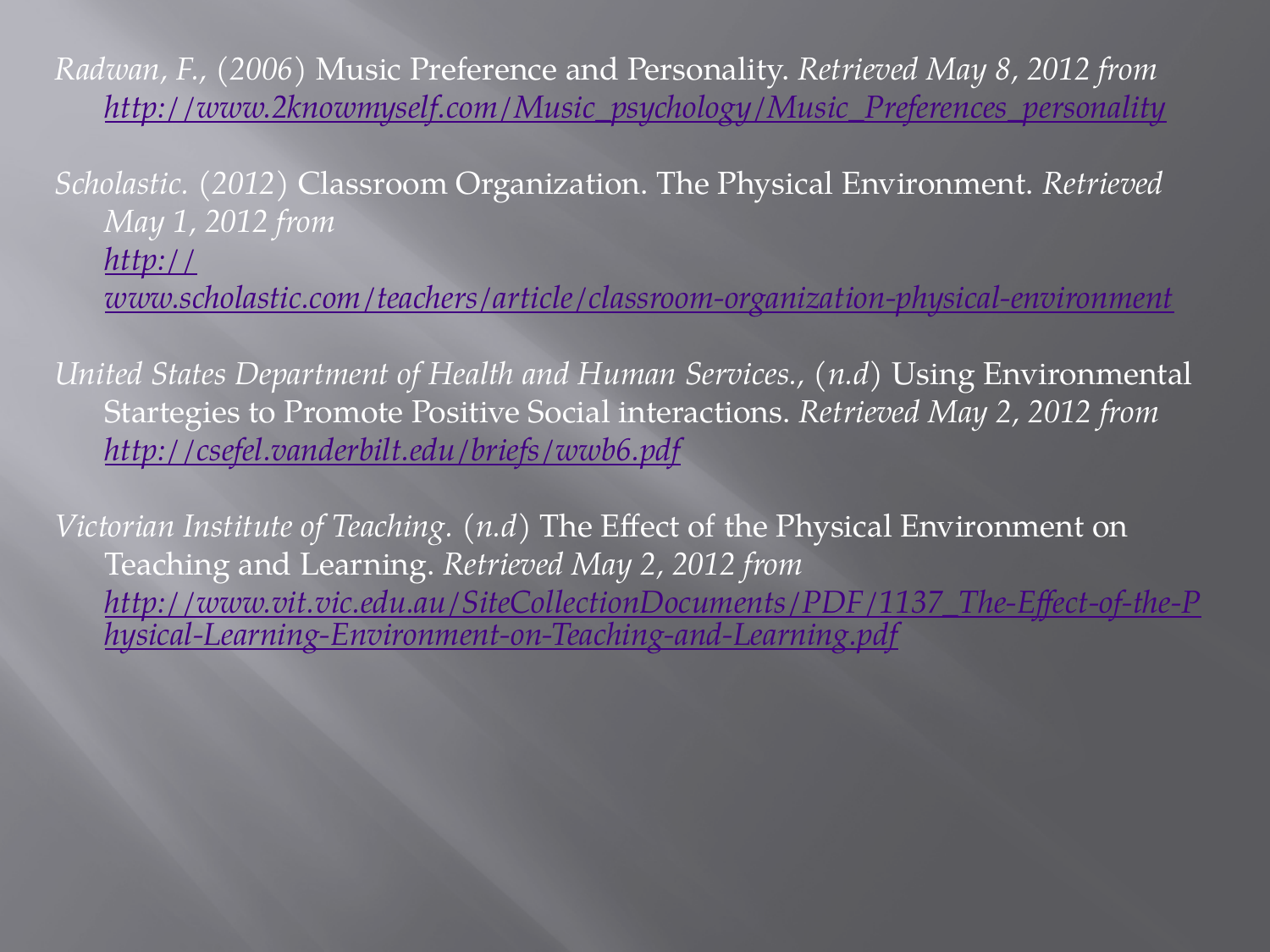

Radwan, F., (2006) Music Preference and Personality. Retrieved May 8, 2012 from http://www.2knowmyself.com/Music_psychology/Music_Preferences_personality

Scholastic. (2012) Classroom Organization. The Physical Environment. Retrieved May 1, 2012 from
http://www.scholastic.com/teachers/article/classroom-organization-physical-environment

United States Department of Health and Human Services., (n.d) Using Environmental Startegies to Promote Positive Social interactions. Retrieved May 2, 2012 from http://csefel.vanderbilt.edu/briefs/wwb6.pdf

Victorian Institute of Teaching. (n.d) The Effect of the Physical Environment on Teaching and Learning. Retrieved May 2, 2012 from
http://www.vit.vic.edu.au/SiteCollectionDocuments/PDF/1137_The-Effect-of-the-Physical-Learning-Environment-on-Teaching-and-Learning.pdf